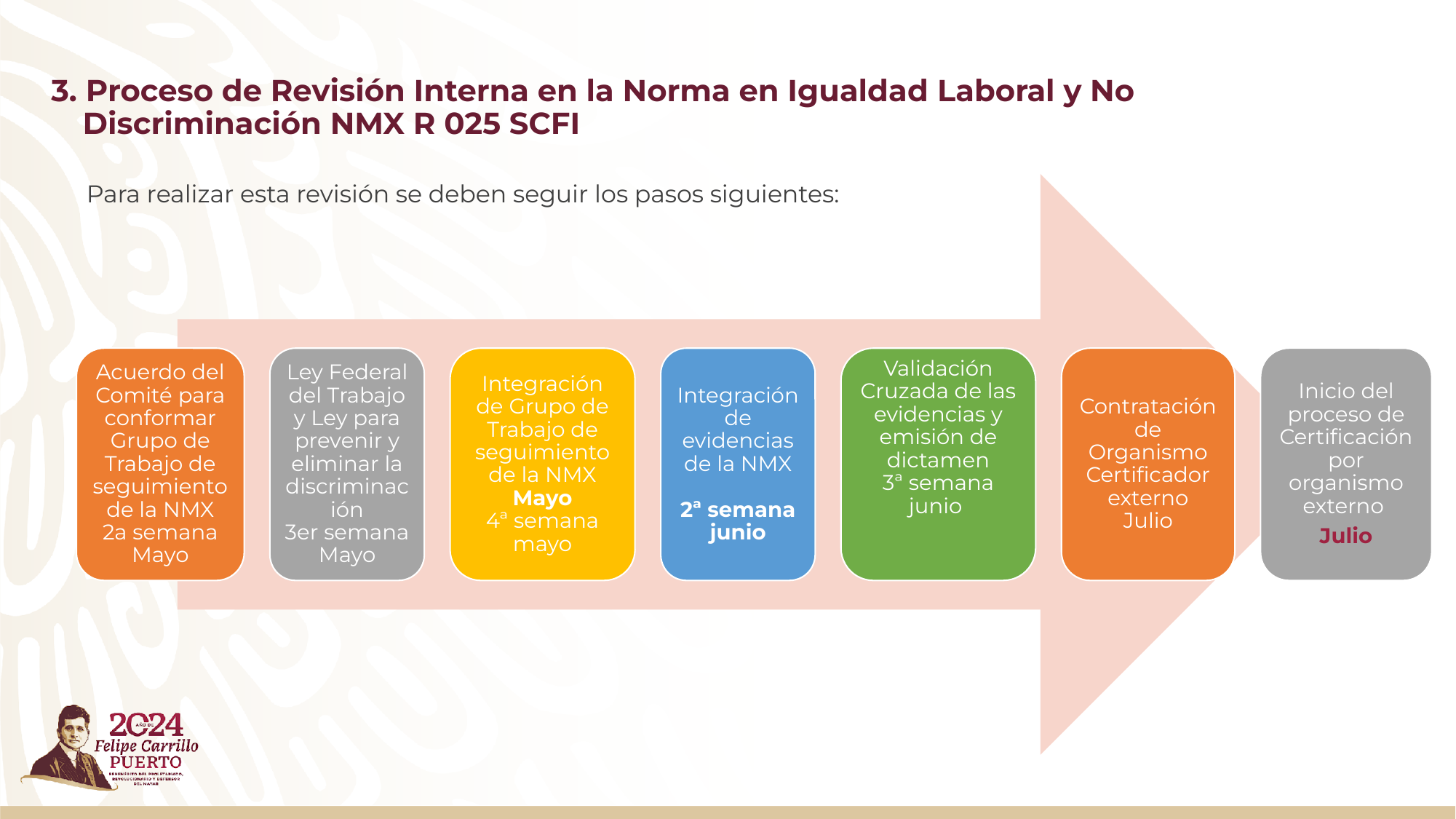

# 3. Proceso de Revisión Interna en la Norma en Igualdad Laboral y No Discriminación NMX R 025 SCFI
Para realizar esta revisión se deben seguir los pasos siguientes:

Ley Federal del Trabajo y Ley para prevenir y eliminar la discriminación
3er semana Mayo
Integración de evidencias de la NMX

2ª semana junio
Acuerdo del Comité para conformar Grupo de Trabajo de seguimiento de la NMX
2a semana Mayo
Inicio del proceso de Certificación por organismo externo
Julio
Contratación de Organismo Certificador externo
Julio
Integración de Grupo de Trabajo de seguimiento de la NMX
Mayo
4ª semana mayo
Validación Cruzada de las evidencias y emisión de dictamen
3ª semana junio